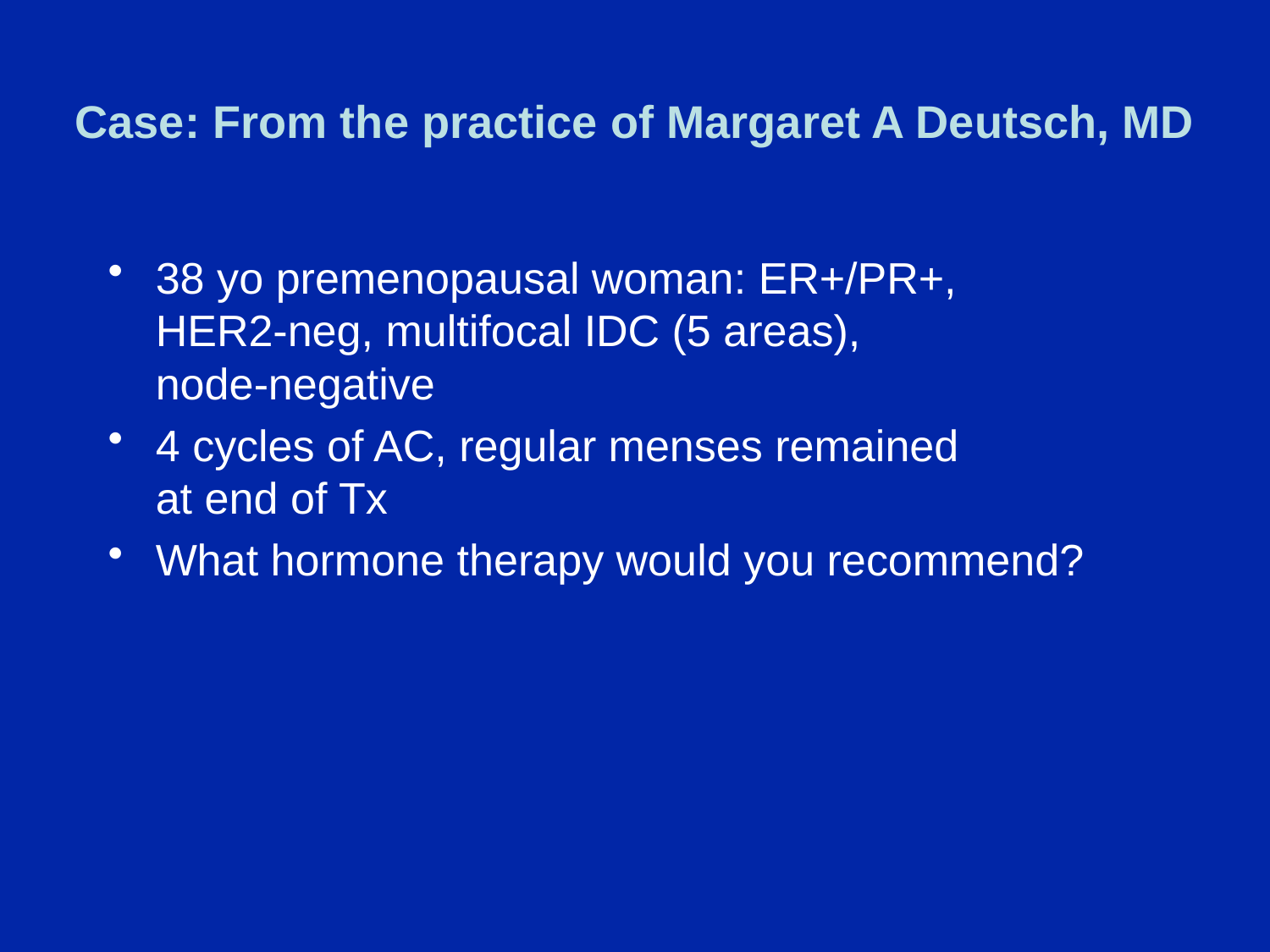

# Case: From the practice of Margaret A Deutsch, MD
38 yo premenopausal woman: ER+/PR+,
HER2-neg, multifocal IDC (5 areas),
node-negative
4 cycles of AC, regular menses remained
at end of Tx
What hormone therapy would you recommend?